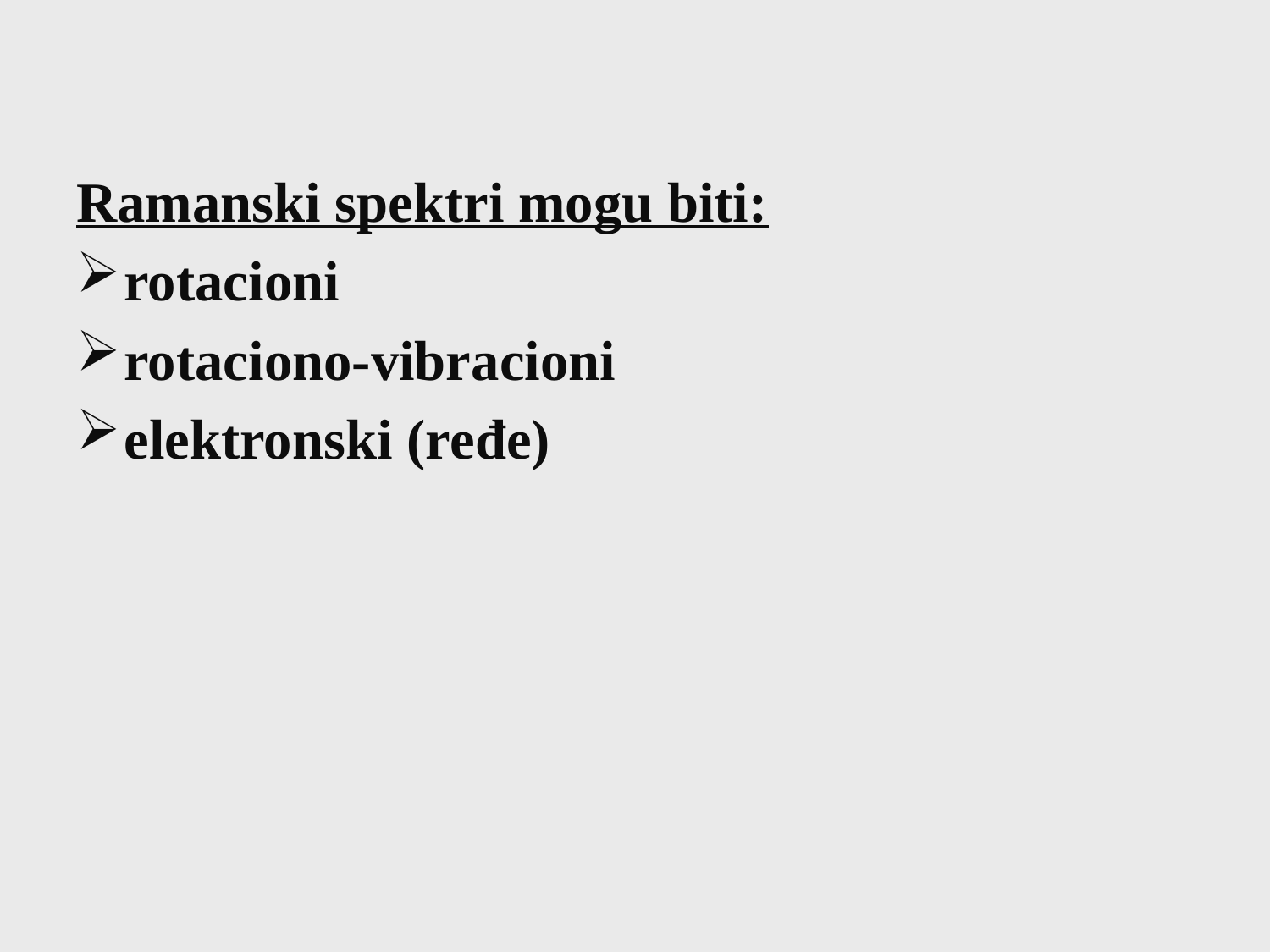

Ramanski spektri mogu biti:
rotacioni
rotaciono-vibracioni
elektronski (ređe)